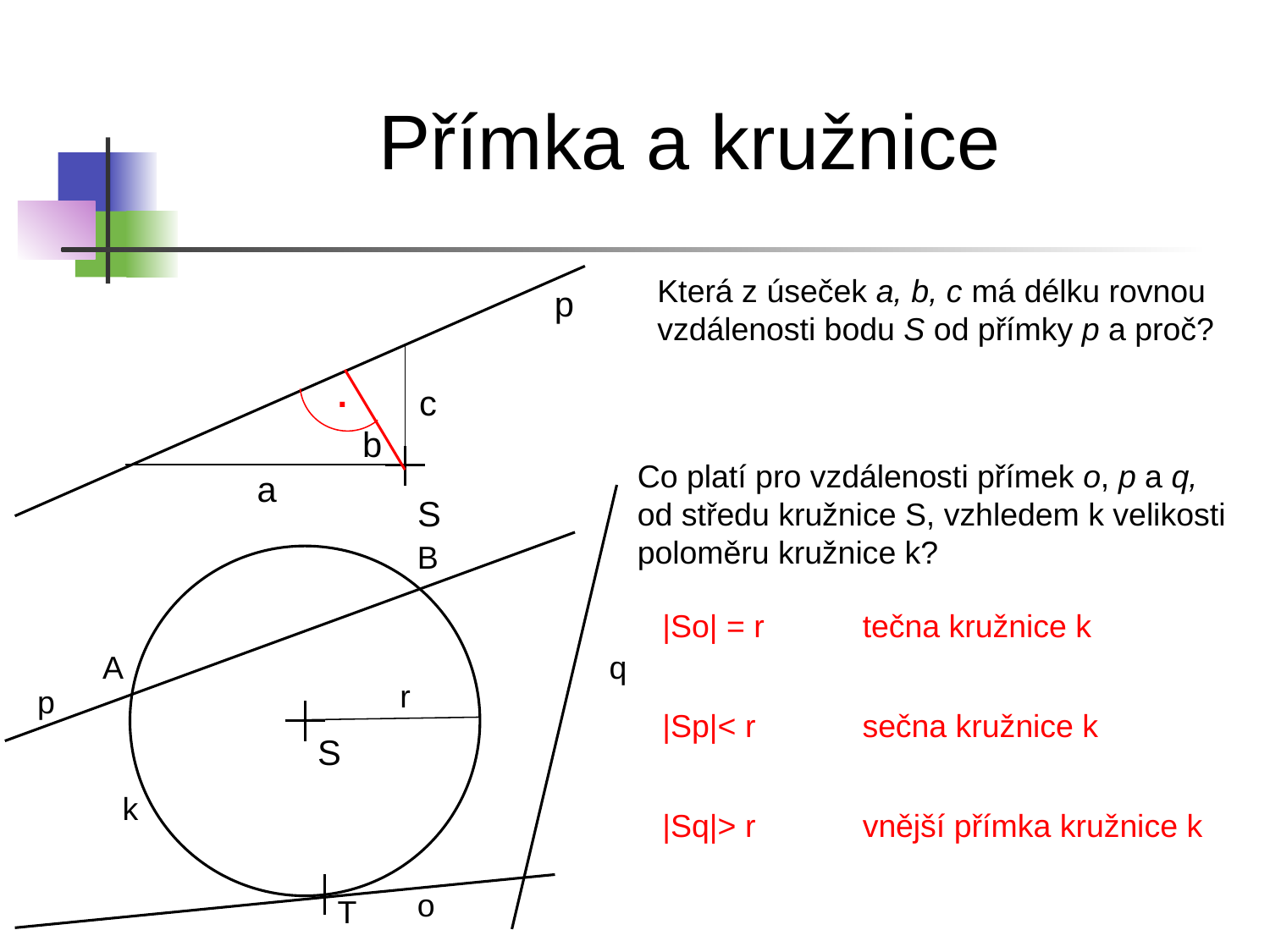

Přímka a kružnice
Která z úseček a, b, c má délku rovnou vzdálenosti bodu S od přímky p a proč?
p

.
c
b
Co platí pro vzdálenosti přímek o, p a q, od středu kružnice S, vzhledem k velikosti poloměru kružnice k?
a
S
B

|So| = r
tečna kružnice k
A
q
r
p
|Sp|< r
sečna kružnice k
S
k
|Sq|> r
vnější přímka kružnice k
o
T